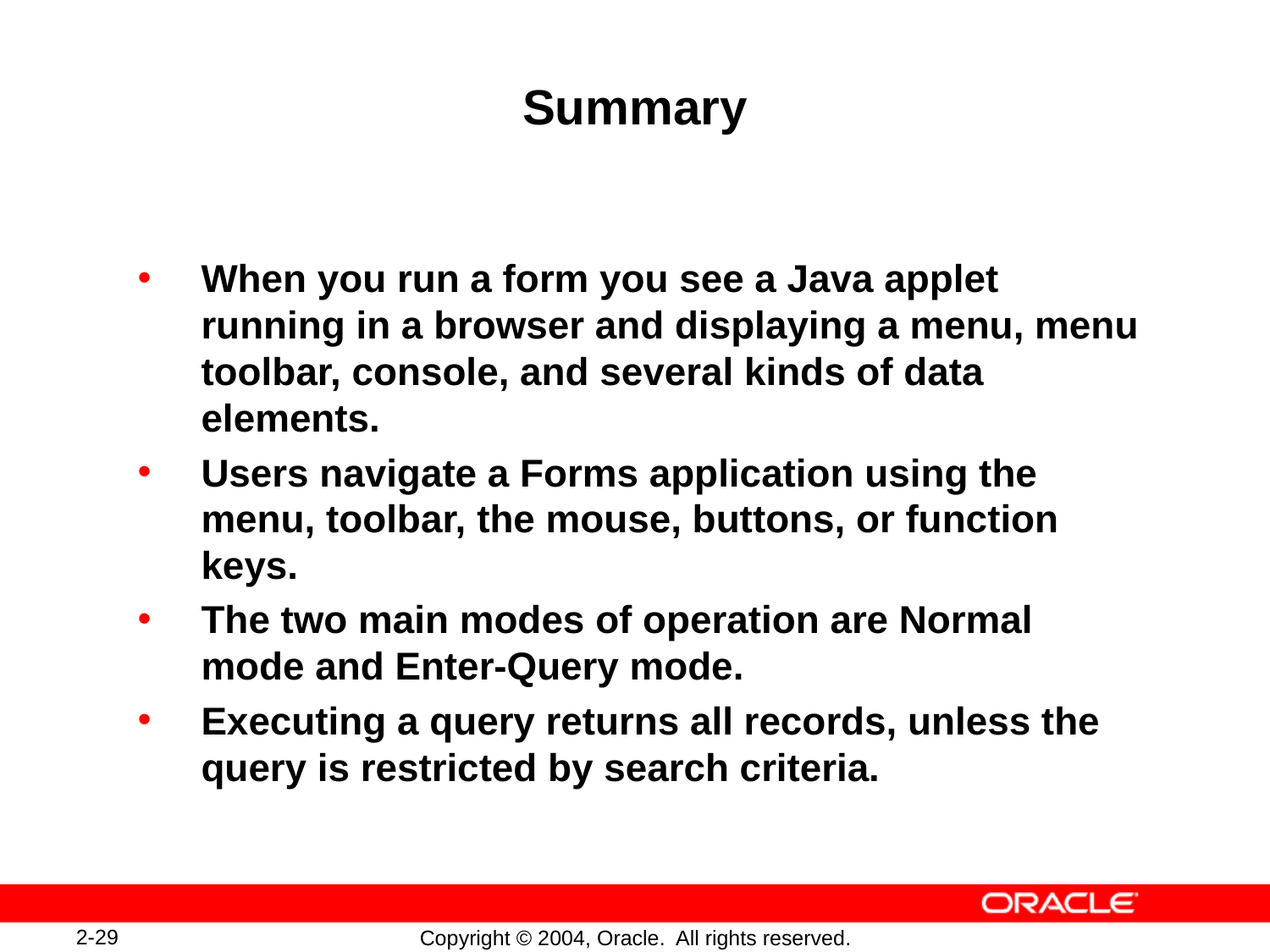

# Summary
When you run a form you see a Java applet running in a browser and displaying a menu, menu toolbar, console, and several kinds of data elements.
Users navigate a Forms application using the menu, toolbar, the mouse, buttons, or function keys.
The two main modes of operation are Normal mode and Enter-Query mode.
Executing a query returns all records, unless the query is restricted by search criteria.